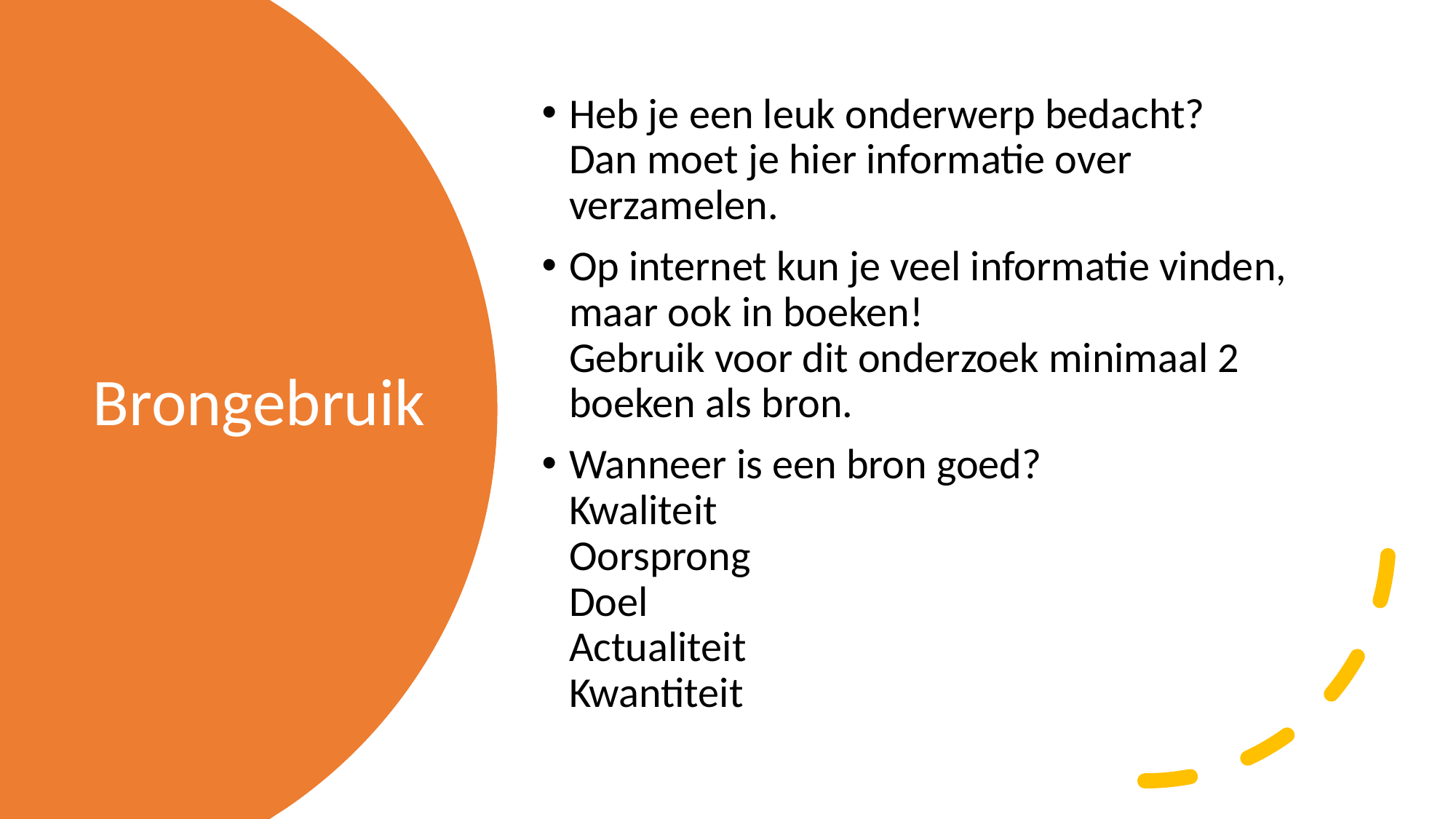

Heb je een leuk onderwerp bedacht?
Dan moet je hier informatie over verzamelen.
Op internet kun je veel informatie vinden, maar ook in boeken!
Gebruik voor dit onderzoek minimaal 2 boeken als bron.
Wanneer is een bron goed?
Kwaliteit
Oorsprong
Doel
Actualiteit
Kwantiteit
# Brongebruik